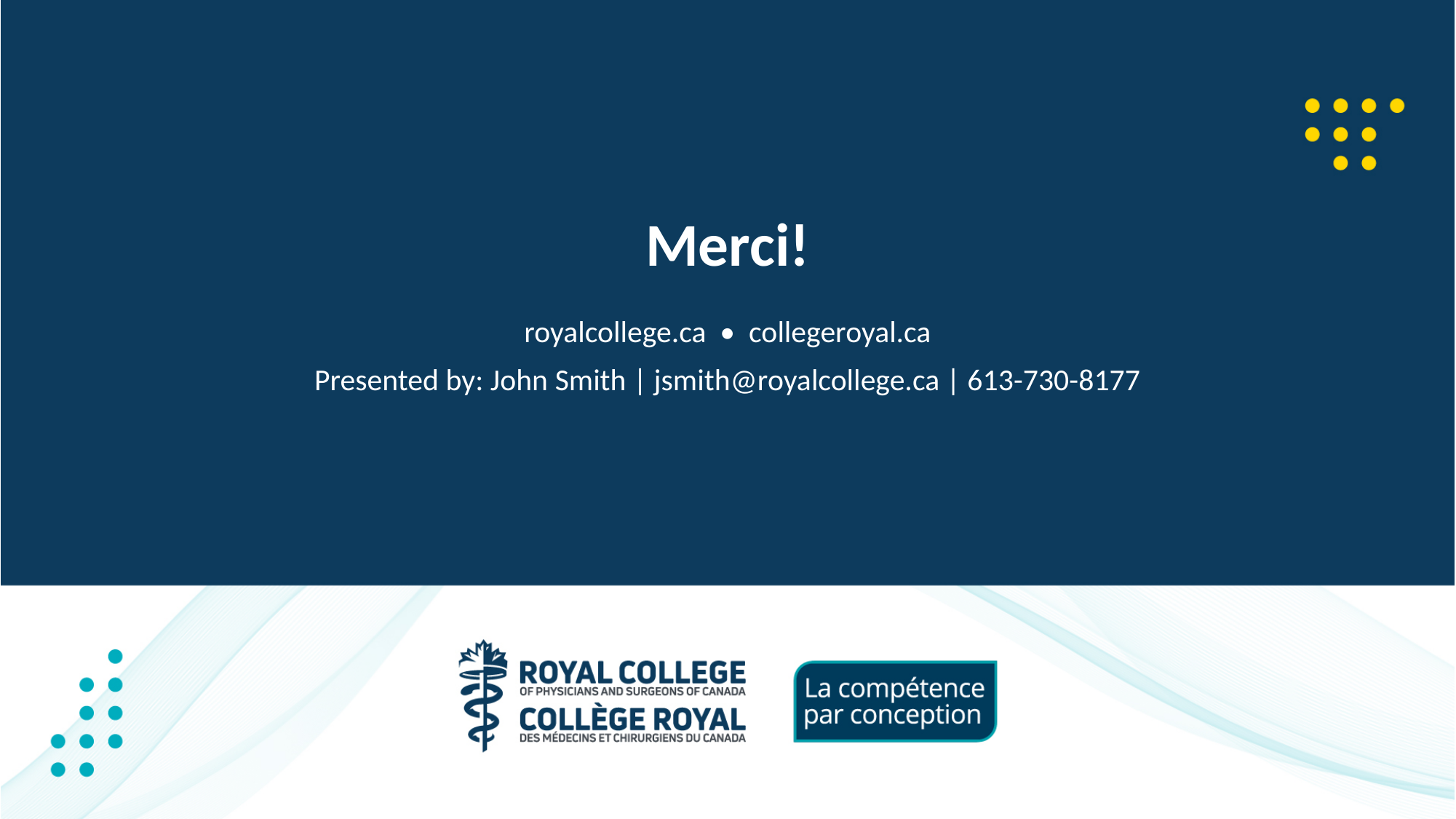

# Merci!
royalcollege.ca  •  collegeroyal.ca
Presented by: John Smith | jsmith@royalcollege.ca | 613-730-8177